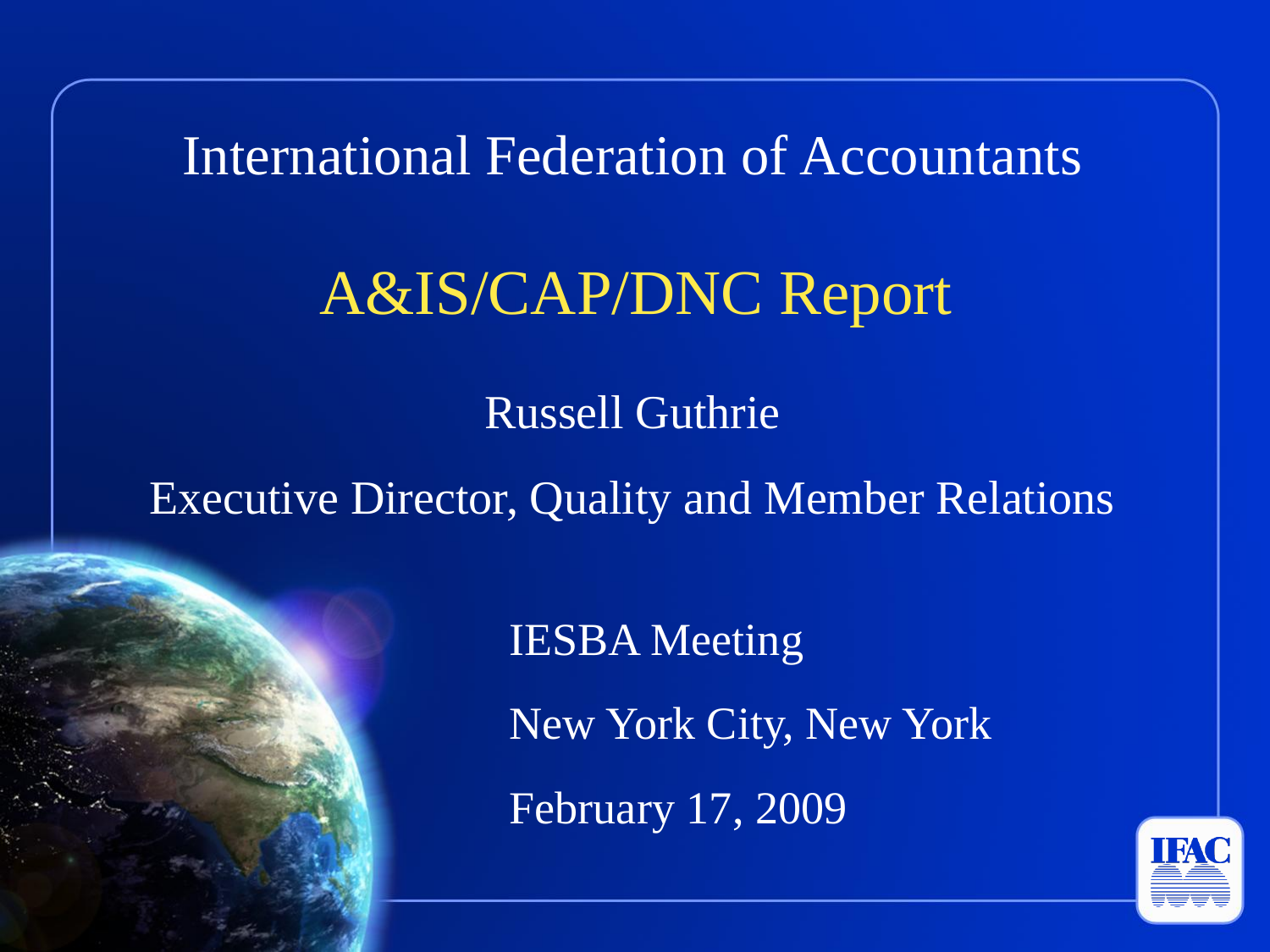

A&IS/CAP/DNC Report
Russell Guthrie
Executive Director, Quality and Member Relations
IESBA Meeting
New York City, New York
February 17, 2009